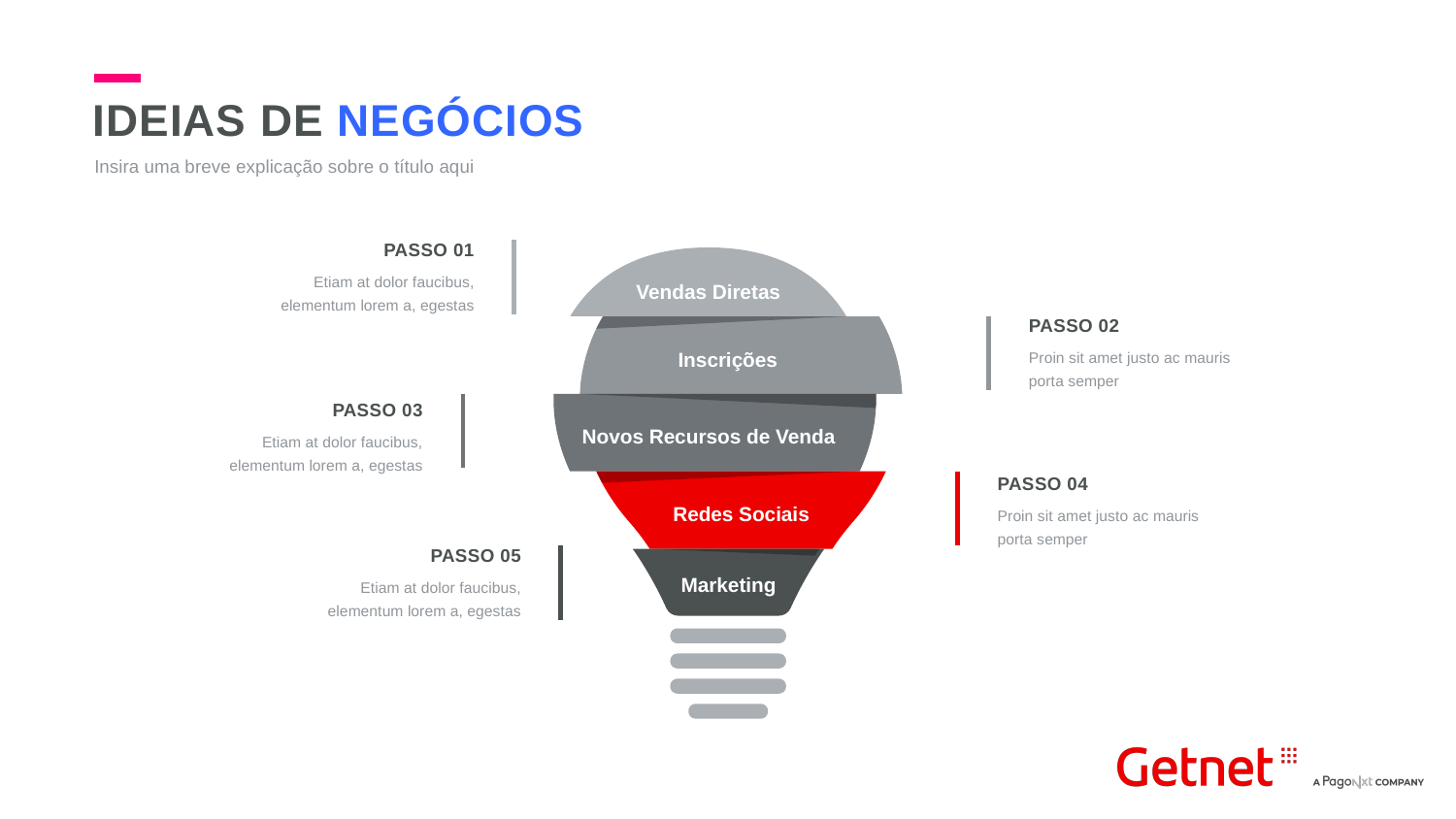

Ideias de negócios
Insira uma breve explicação sobre o título aqui
passo 01
Etiam at dolor faucibus, elementum lorem a, egestas

Vendas Diretas
passo 02
Proin sit amet justo ac mauris porta semper
Inscrições
passo 03
Etiam at dolor faucibus, elementum lorem a, egestas
Novos Recursos de Venda
passo 04
Proin sit amet justo ac mauris porta semper
Redes Sociais
passo 05
Etiam at dolor faucibus, elementum lorem a, egestas
Marketing